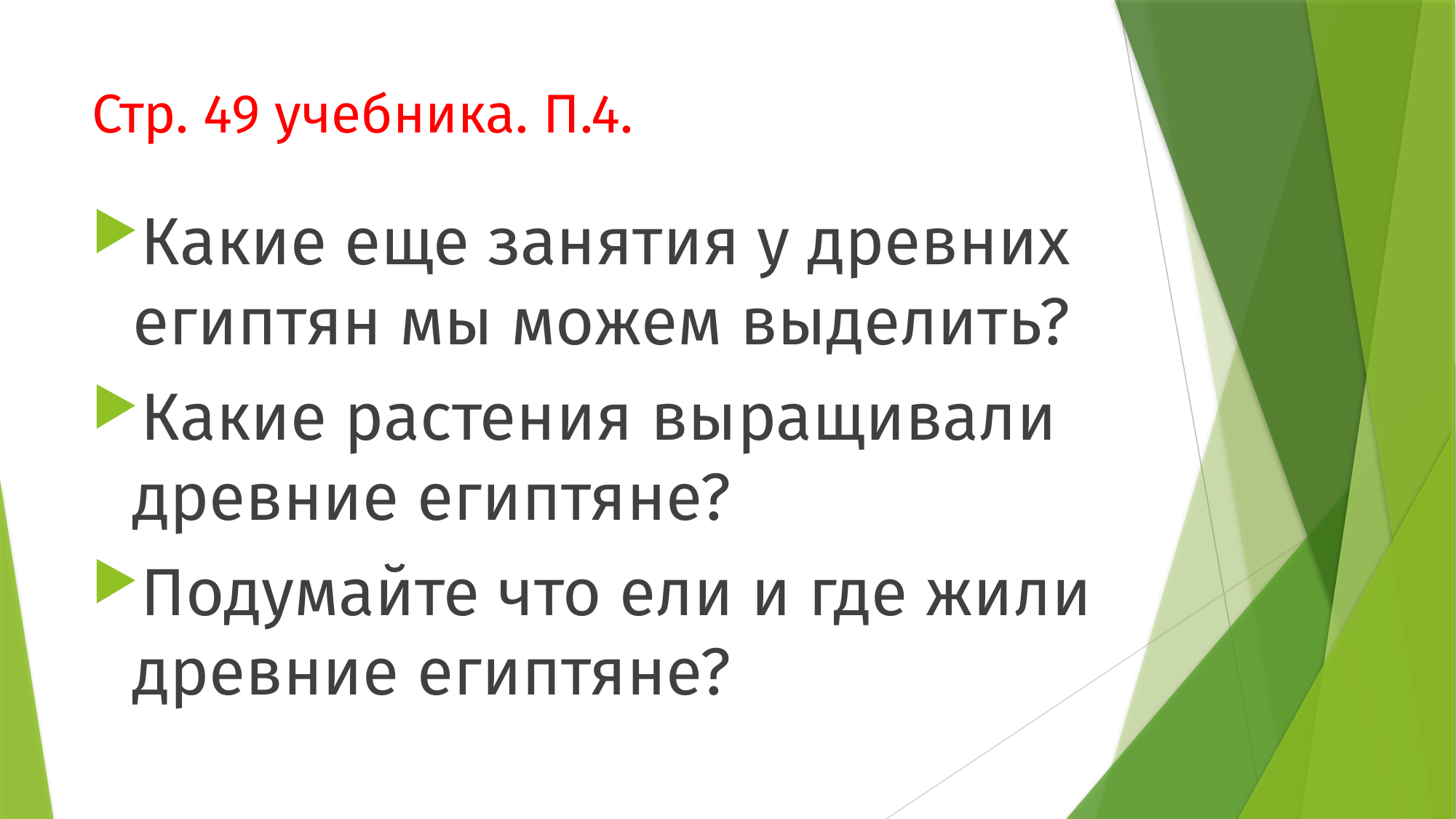

# Стр. 49 учебника. П.4.
Какие еще занятия у древних египтян мы можем выделить?
Какие растения выращивали древние египтяне?
Подумайте что ели и где жили древние египтяне?